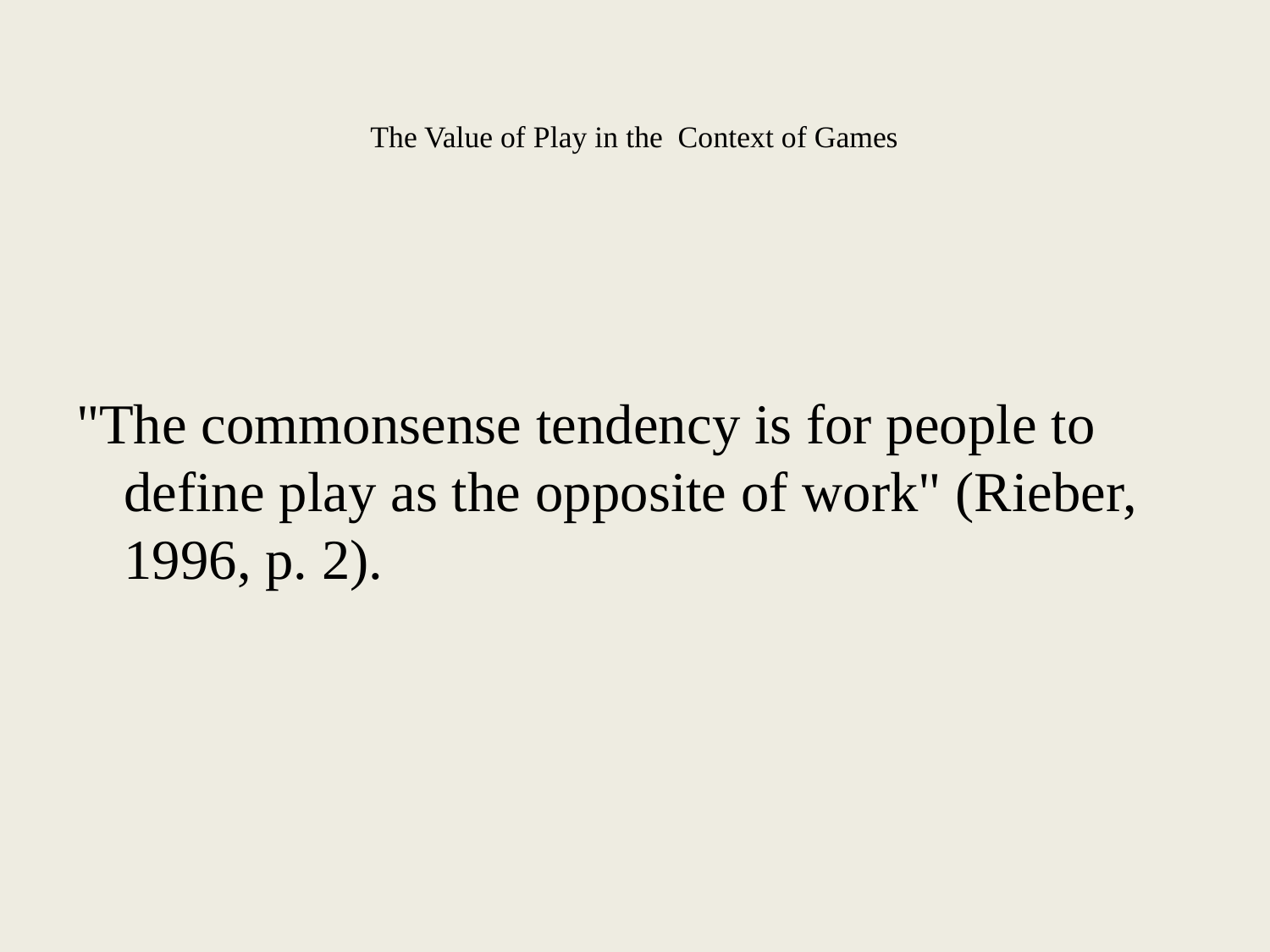

# The Value of Play in the  Context of Games
"The commonsense tendency is for people to define play as the opposite of work" (Rieber, 1996, p. 2).